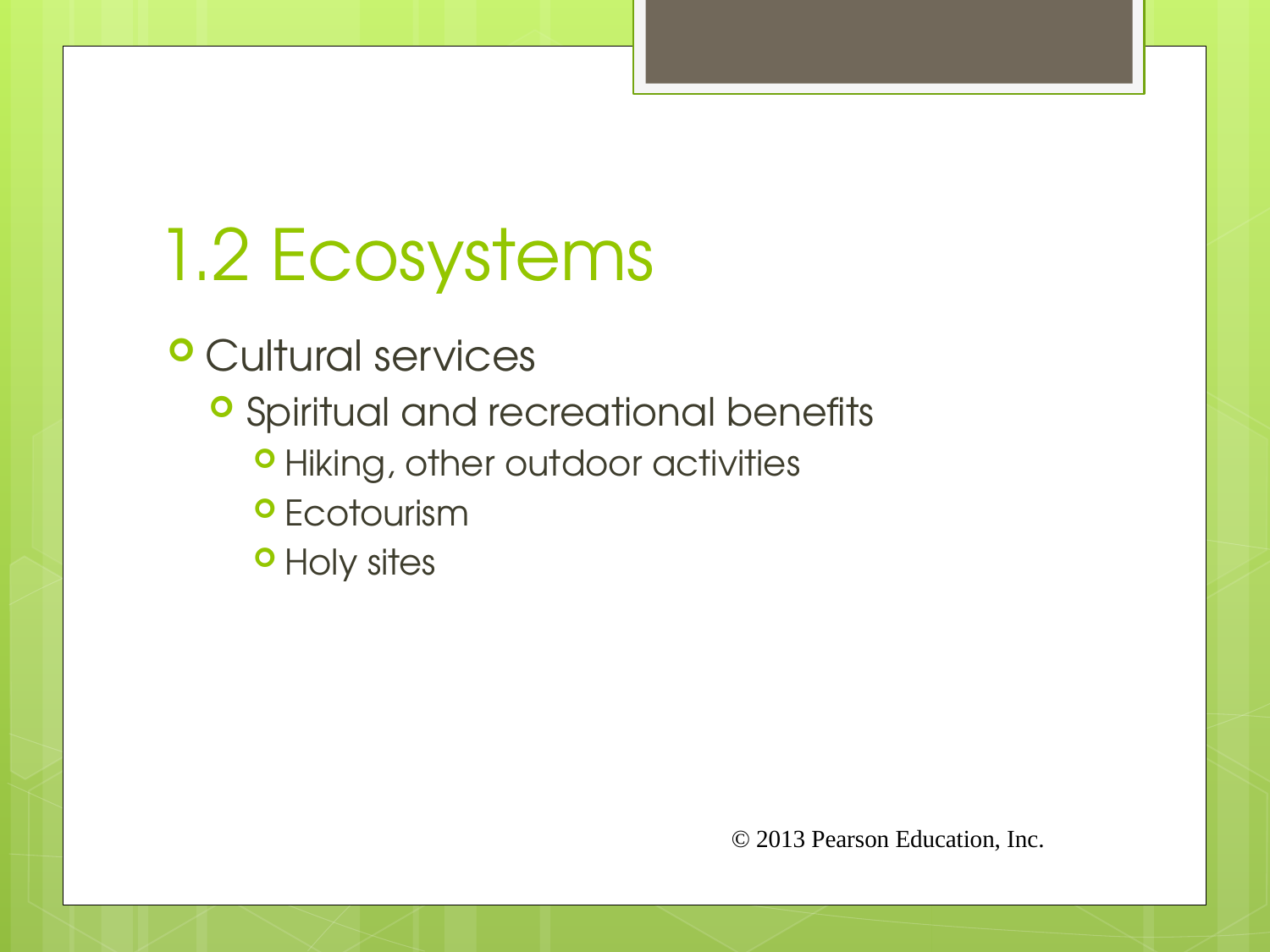

# 1.2 Ecosystems
Cultural services
Spiritual and recreational benefits
Hiking, other outdoor activities
Ecotourism
Holy sites

© 2013 Pearson Education, Inc.